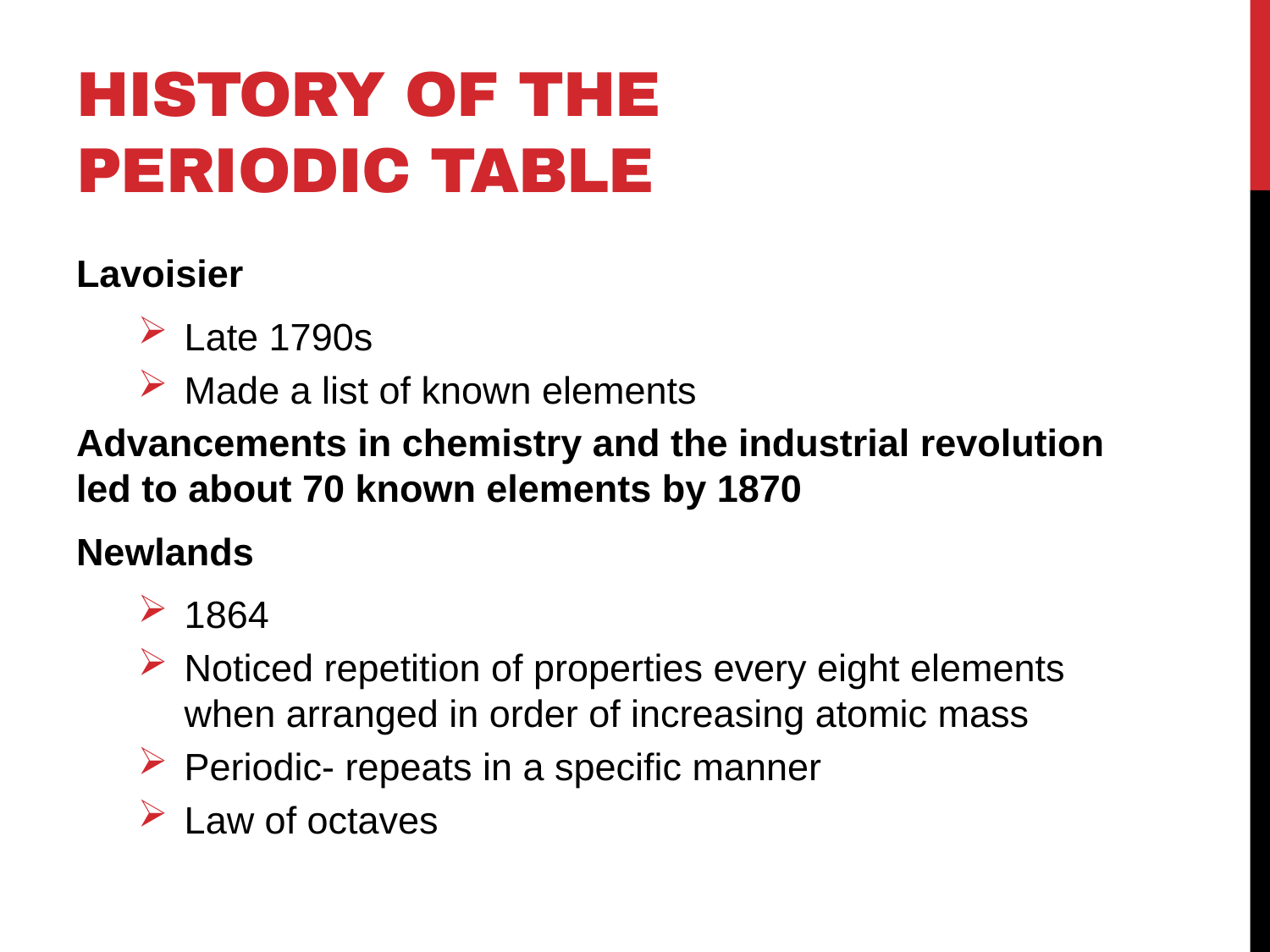

# History of the Periodic Table
Lavoisier
Late 1790s
Made a list of known elements
Advancements in chemistry and the industrial revolution led to about 70 known elements by 1870
Newlands
1864
Noticed repetition of properties every eight elements when arranged in order of increasing atomic mass
Periodic- repeats in a specific manner
Law of octaves